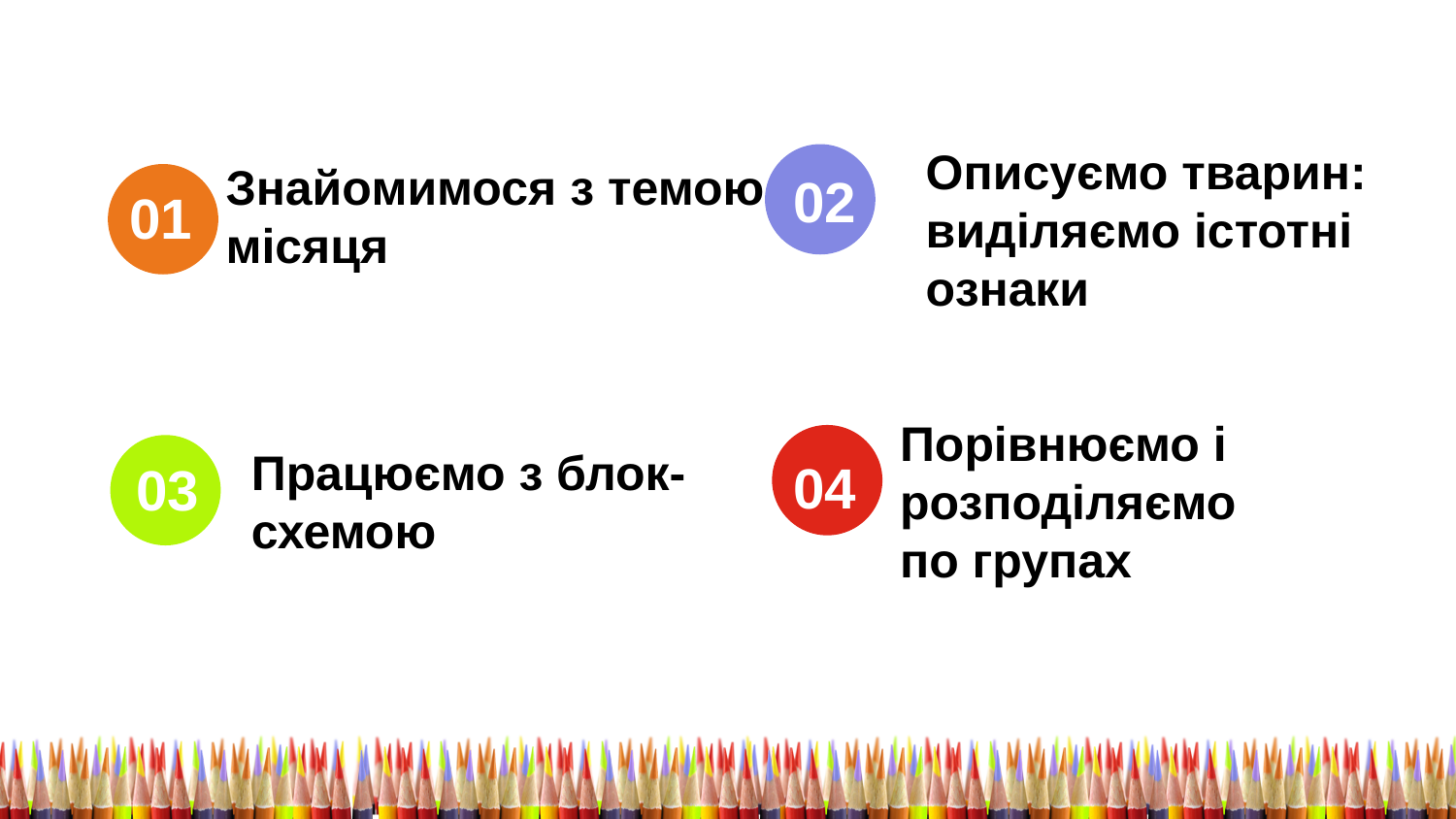

Описуємо тварин:
виділяємо істотні
ознаки

Знайомимося з темою місяця

02
01
Порівнюємо і
розподіляємо
по групах

Працюємо з блок-схемою
04
03